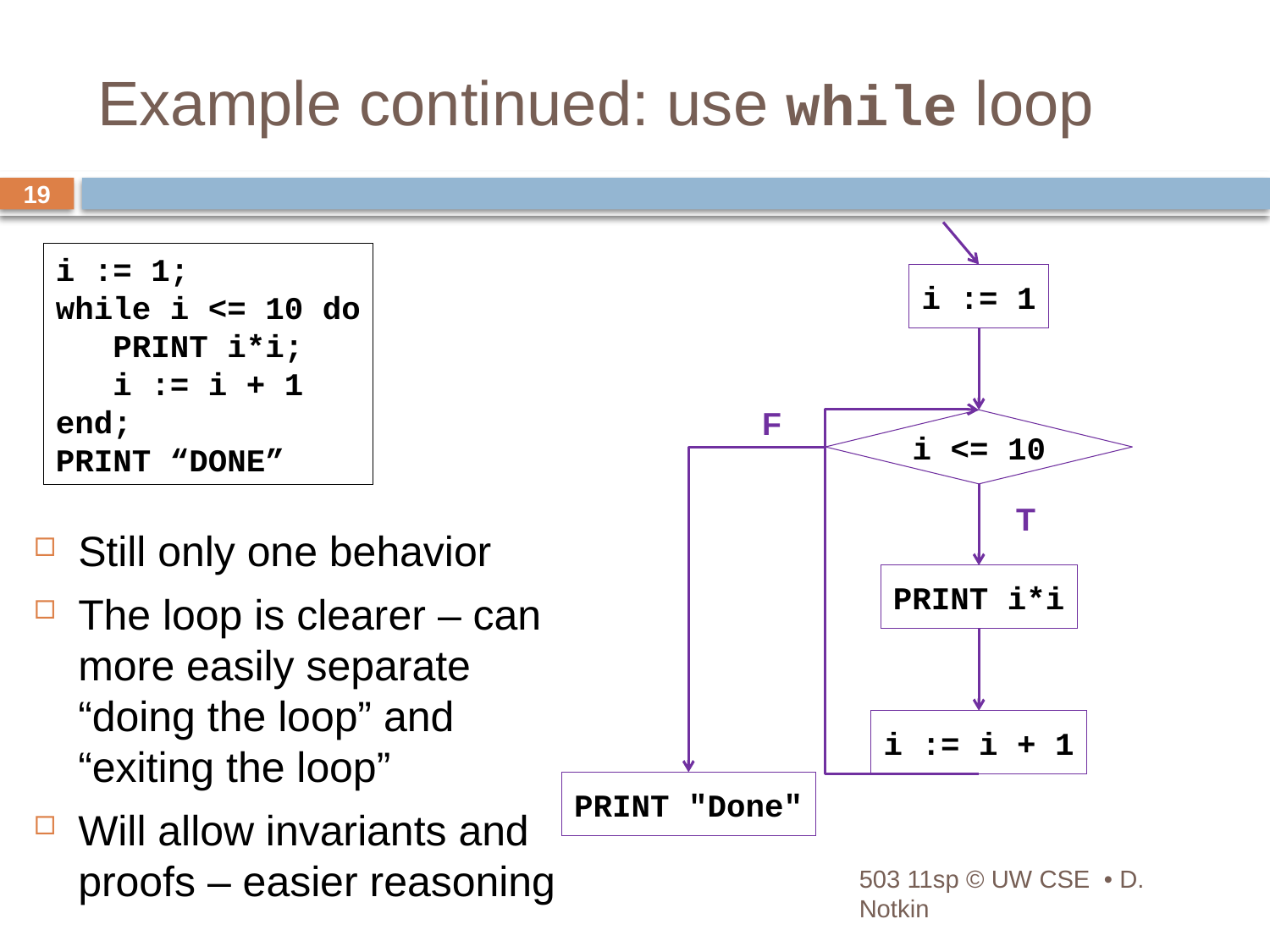

# Example continued: use while loop
19
i := 1;
while i <= 10 do
   PRINT i*i;
   i := i + 1
end;
PRINT “DONE”
i := 1
F
i <= 10
T
Still only one behavior
The loop is clearer – can more easily separate “doing the loop” and “exiting the loop”
Will allow invariants and proofs – easier reasoning
PRINT i*i
i := i + 1
PRINT "Done"
503 11sp © UW CSE  • D. Notkin